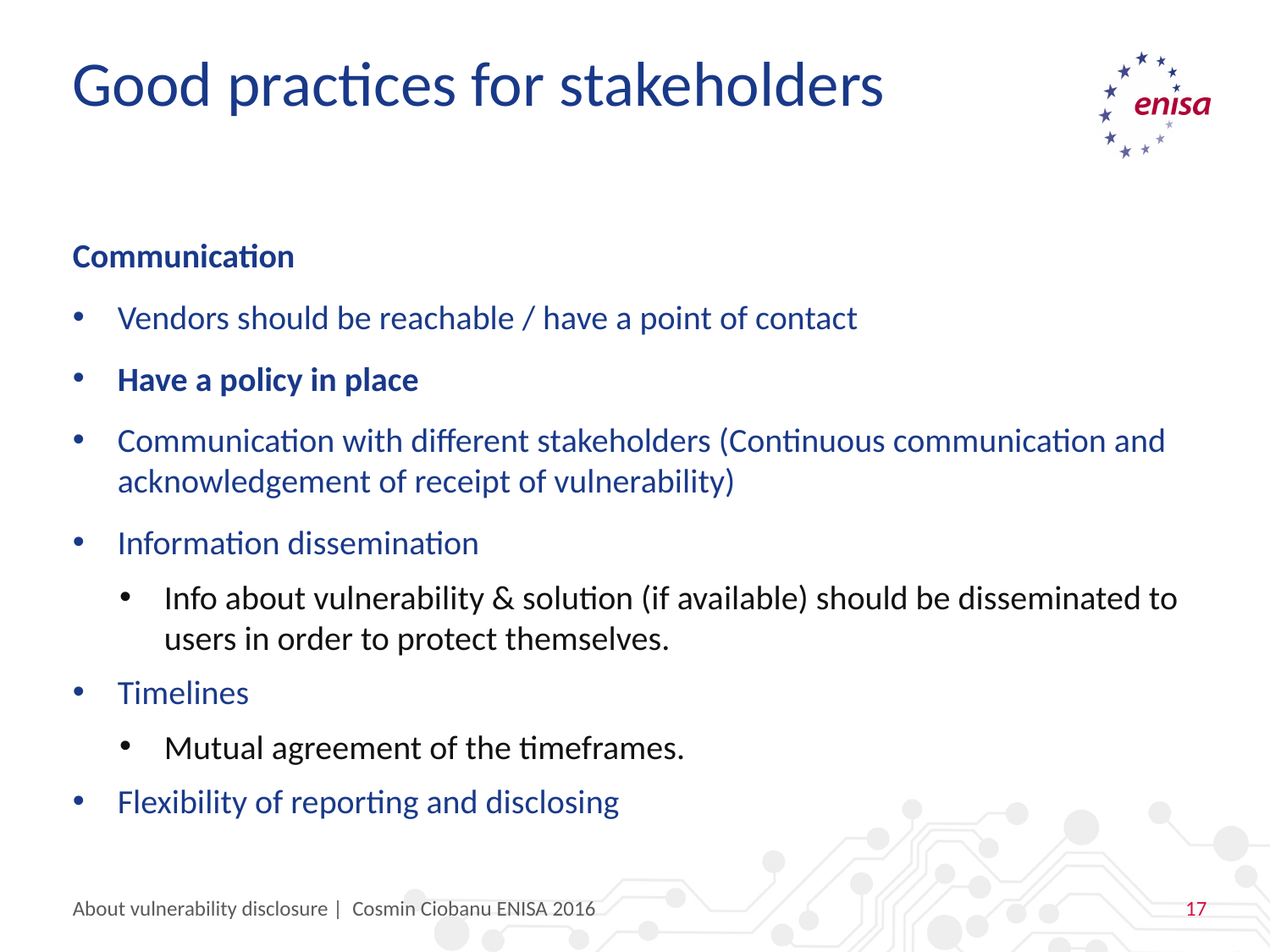

# Good practices for stakeholders
Communication
Vendors should be reachable / have a point of contact
Have a policy in place
Communication with different stakeholders (Continuous communication and acknowledgement of receipt of vulnerability)
Information dissemination
Info about vulnerability & solution (if available) should be disseminated to users in order to protect themselves.
Timelines
Mutual agreement of the timeframes.
Flexibility of reporting and disclosing

About vulnerability disclosure |  Cosmin Ciobanu ENISA 2016